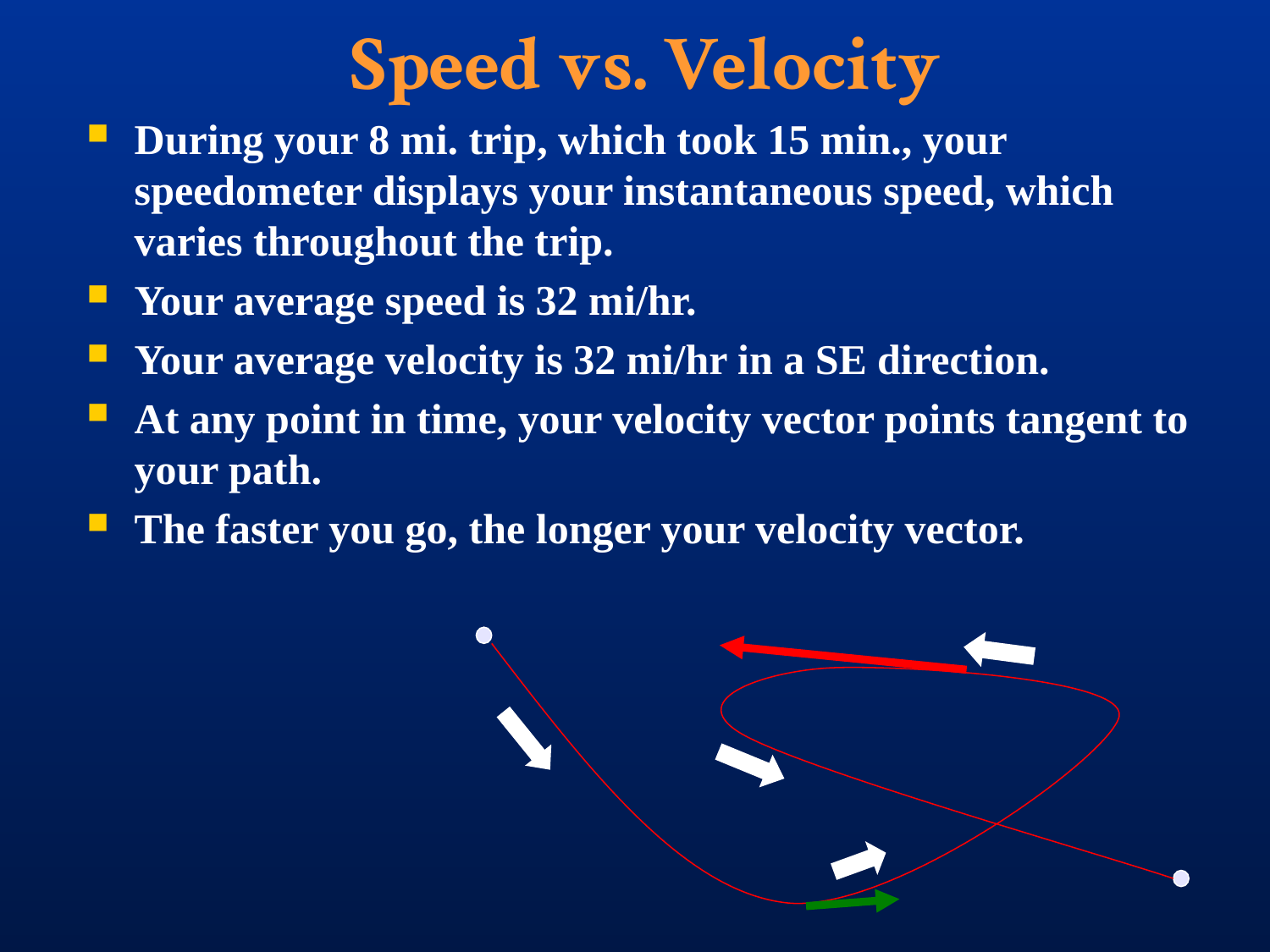

# Speed vs. Velocity
During your 8 mi. trip, which took 15 min., your speedometer displays your instantaneous speed, which varies throughout the trip.
Your average speed is 32 mi/hr.
Your average velocity is 32 mi/hr in a SE direction.
At any point in time, your velocity vector points tangent to your path.
The faster you go, the longer your velocity vector.